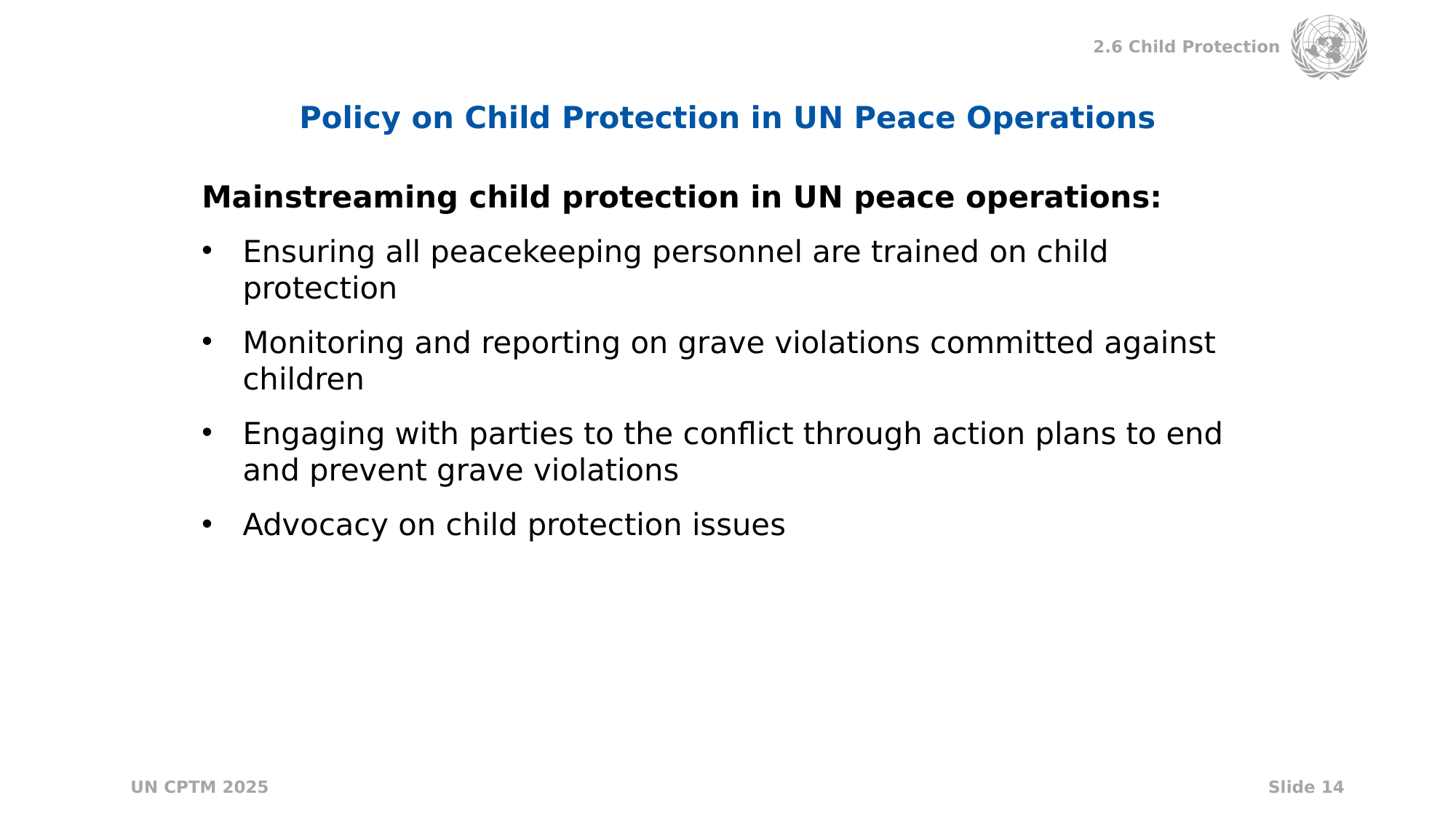

Policy on Child Protection in UN Peace Operations
Mainstreaming child protection in UN peace operations:
Ensuring all peacekeeping personnel are trained on child protection
Monitoring and reporting on grave violations committed against children
Engaging with parties to the conflict through action plans to end and prevent grave violations
Advocacy on child protection issues